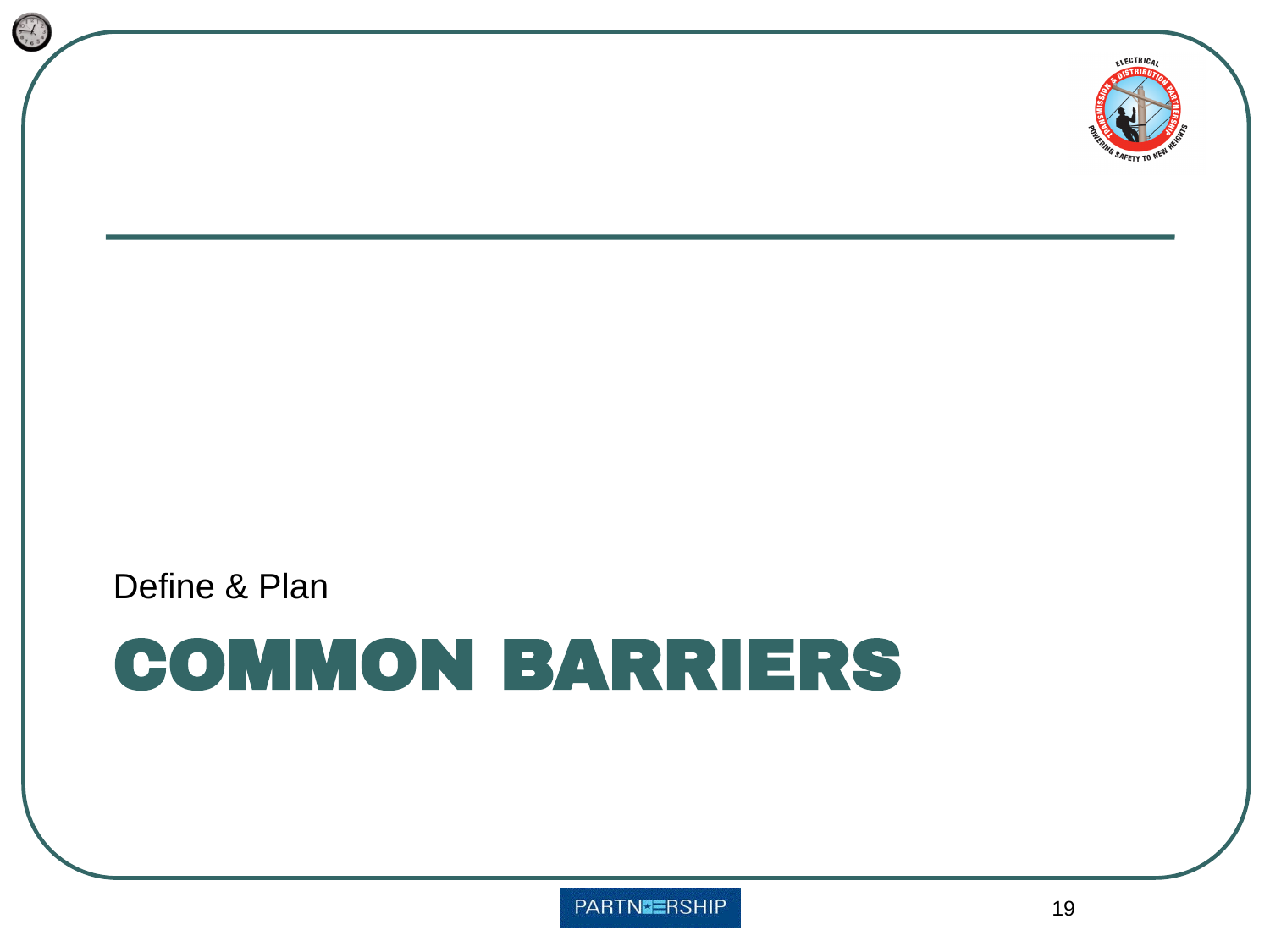

Define & Plan
# Common barriers
19